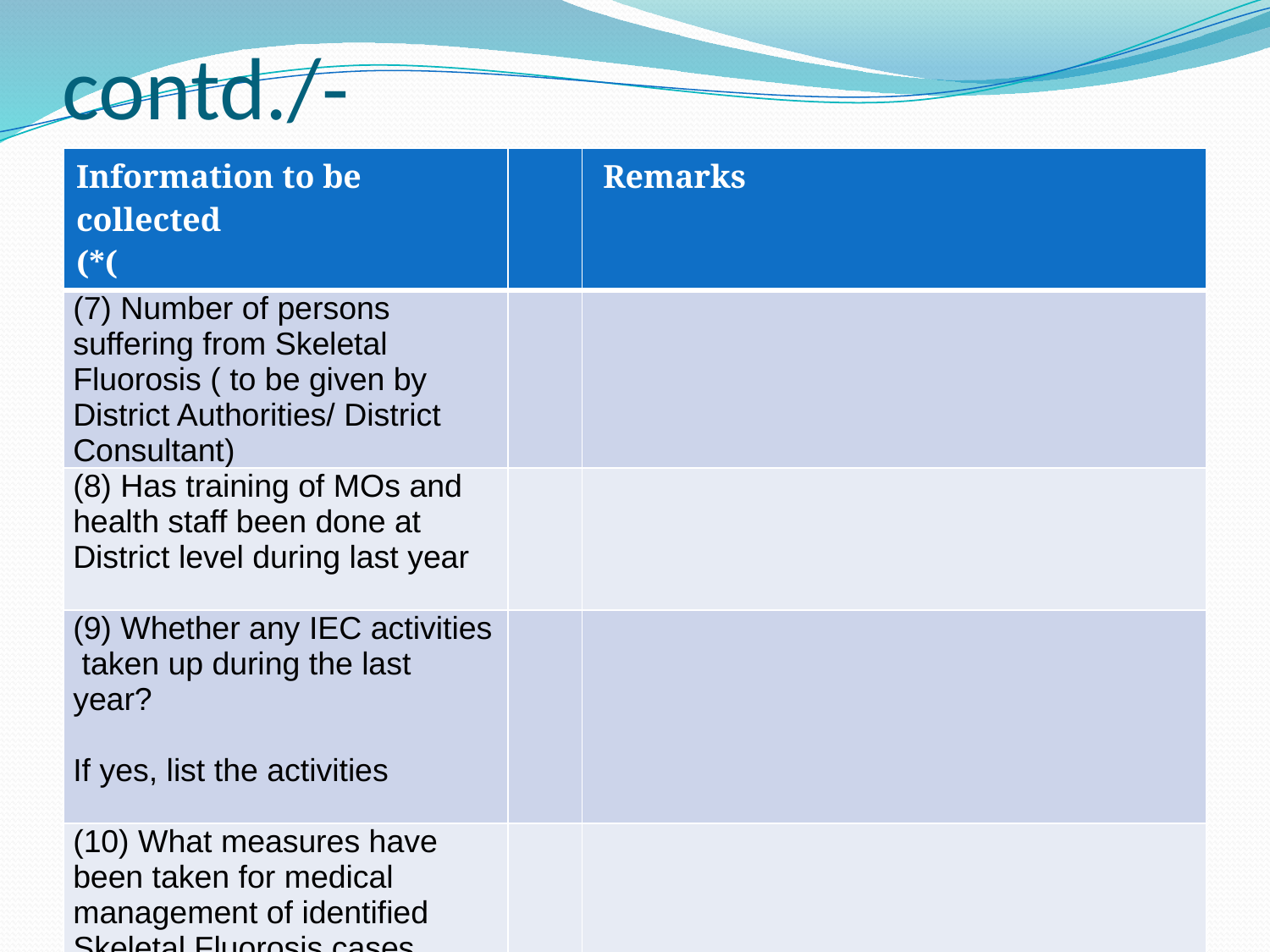

# contd./-
| Information to be collected (\*( |  | Remarks |
| --- | --- | --- |
| (7) Number of persons suffering from Skeletal Fluorosis ( to be given by District Authorities/ District Consultant) |  |  |
| (8) Has training of MOs and health staff been done at District level during last year |  |  |
| (9) Whether any IEC activities taken up during the last year?   If yes, list the activities |  |  |
| (10) What measures have been taken for medical management of identified Skeletal Fluorosis cases |  |  |
| Whether reports are being sent to the State at regular intervals? |  |  |
| Whether all records are being maintained systematically at the District level? |  |  |
|  |  |  |